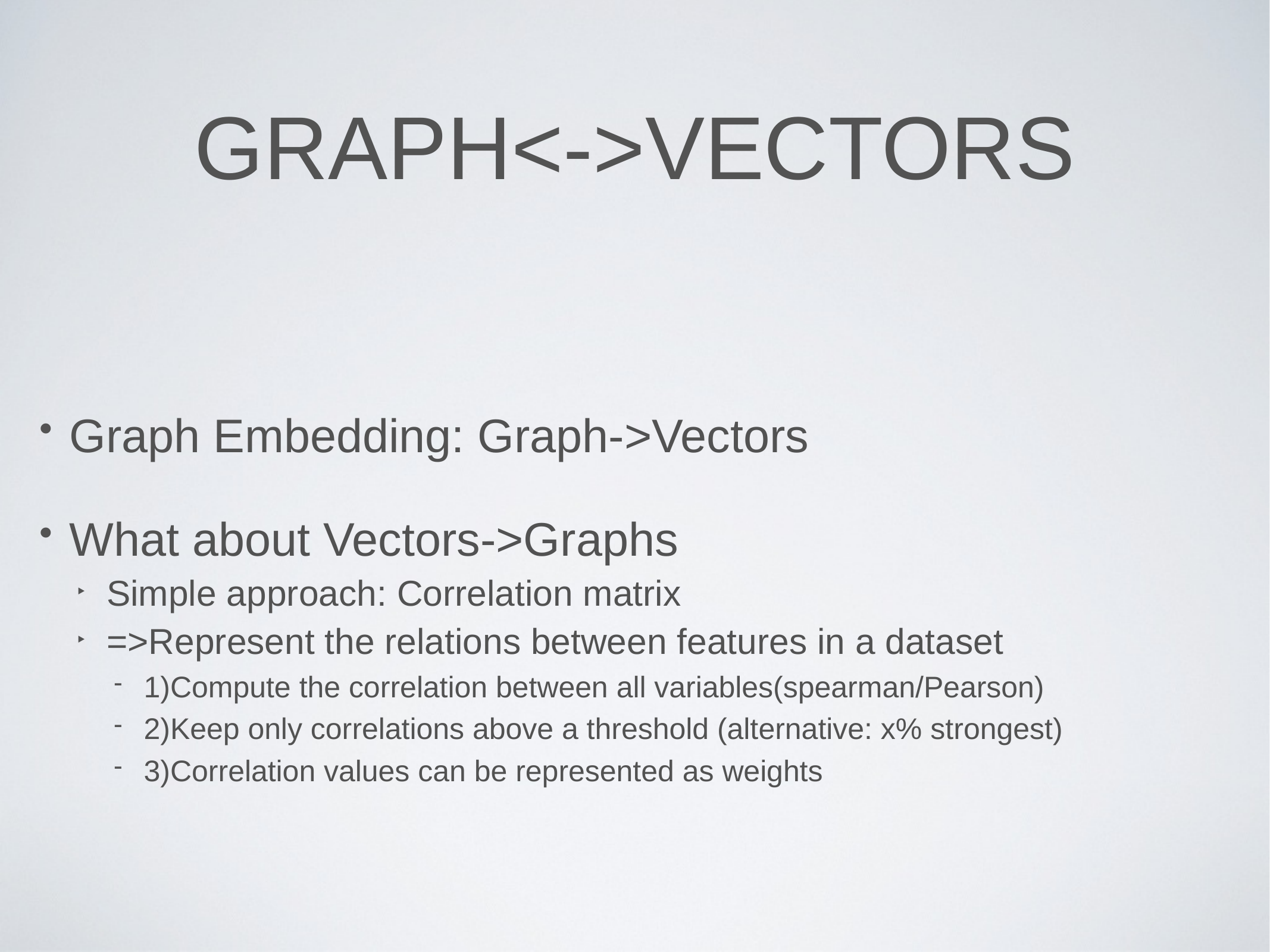

90
# Graph<->Vectors
Graph Embedding: Graph->Vectors
What about Vectors->Graphs
Simple approach: Correlation matrix
=>Represent the relations between features in a dataset
1)Compute the correlation between all variables(spearman/Pearson)
2)Keep only correlations above a threshold (alternative: x% strongest)
3)Correlation values can be represented as weights